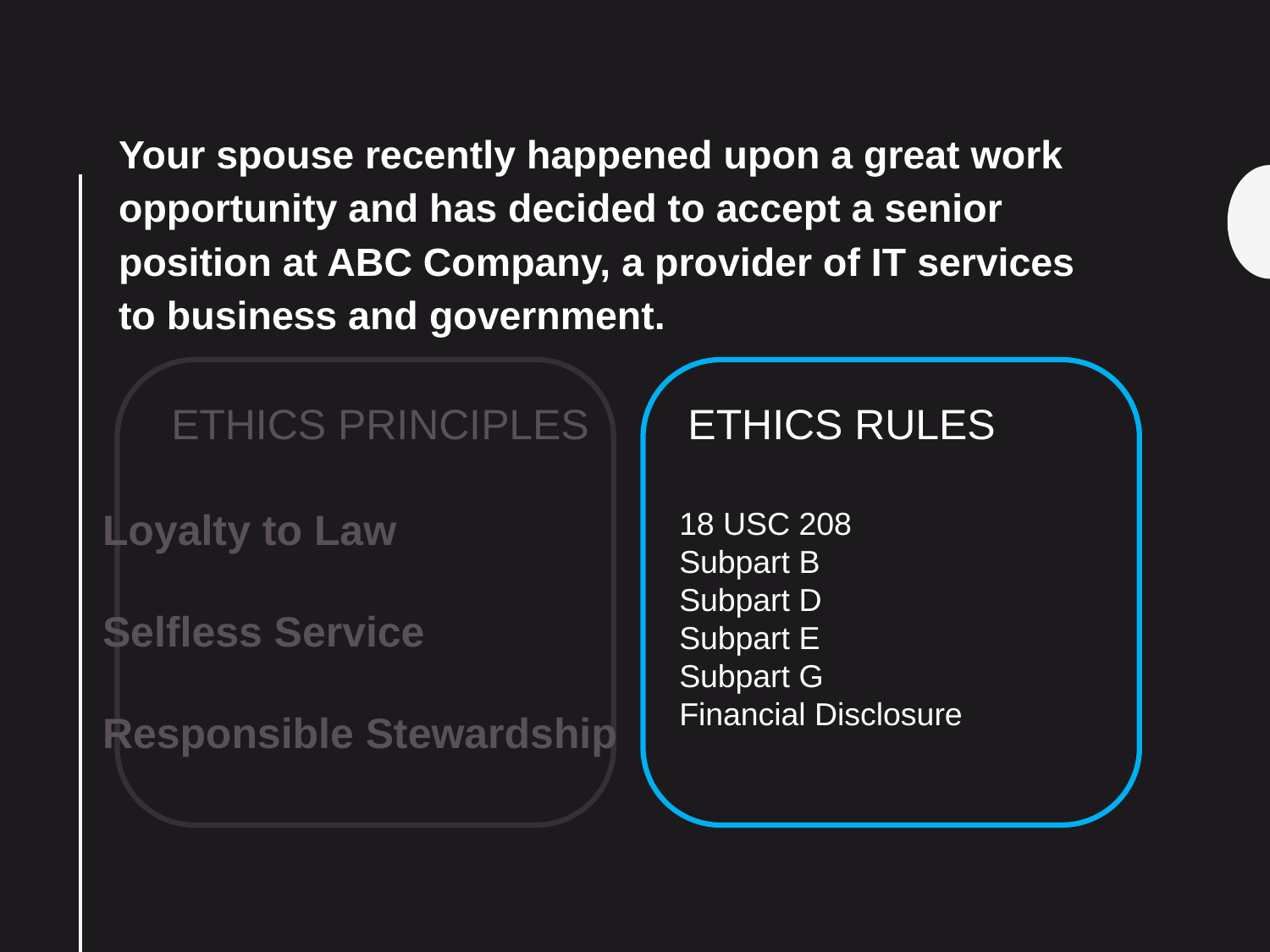

Your spouse recently happened upon a great work
opportunity and has decided to accept a senior
position at ABC Company, a provider of IT services
to business and government.

ETHICS RULES
ETHICS PRINCIPLES
18 USC 208
Subpart B
Subpart D
Subpart E
Subpart G
Financial Disclosure
Loyalty to Law

Selfless Service

Responsible Stewardship